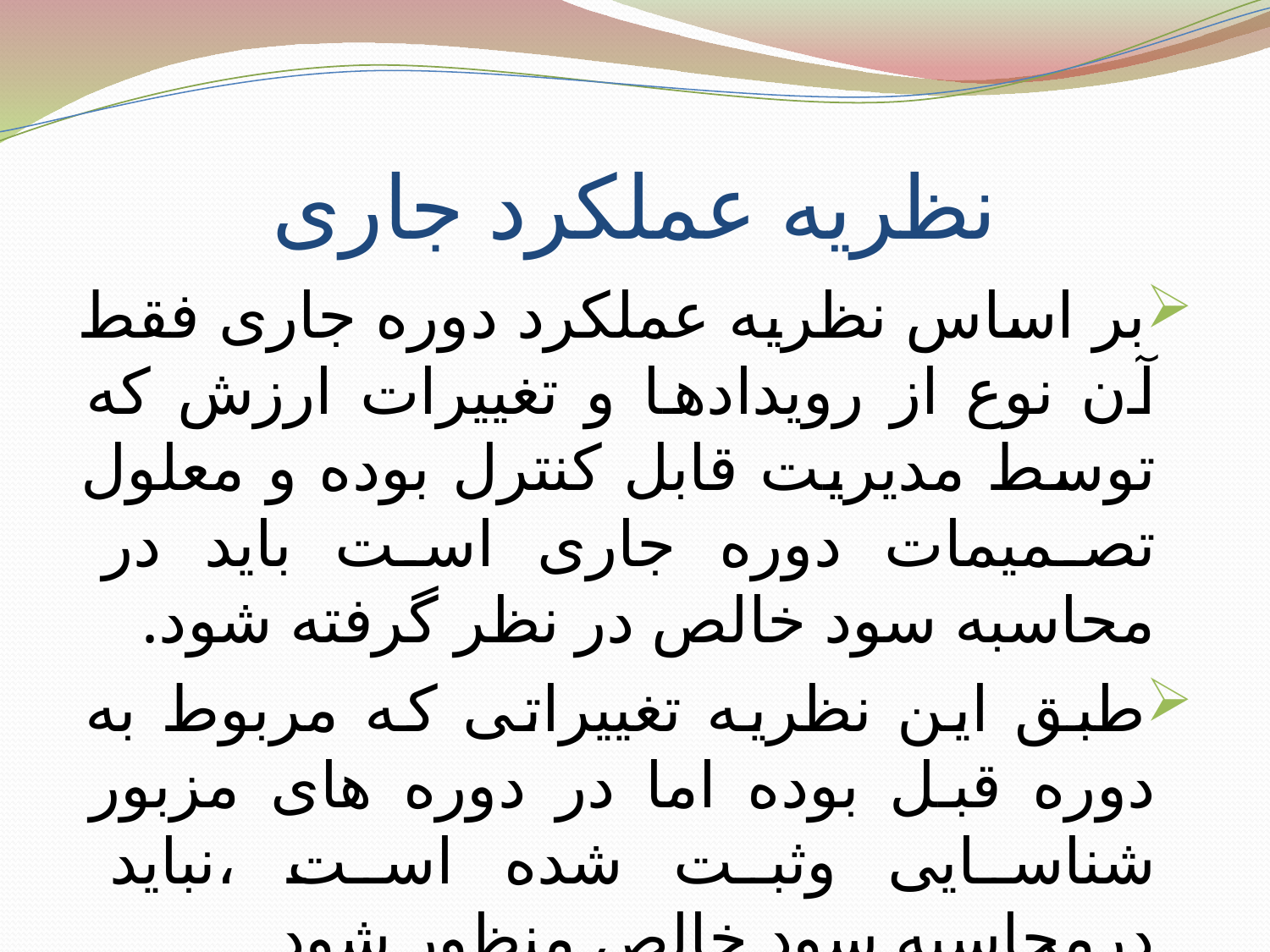

# نظریه عملکرد جاری
بر اساس نظریه عملکرد دوره جاری فقط آن نوع از رویدادها و تغییرات ارزش که توسط مدیریت قابل کنترل بوده و معلول تصمیمات دوره جاری است باید در محاسبه سود خالص در نظر گرفته شود.
طبق این نظریه تغییراتی که مربوط به دوره قبل بوده اما در دوره های مزبور شناسایی وثبت شده است ،نباید درمحاسبه سود خالص منظور شود.